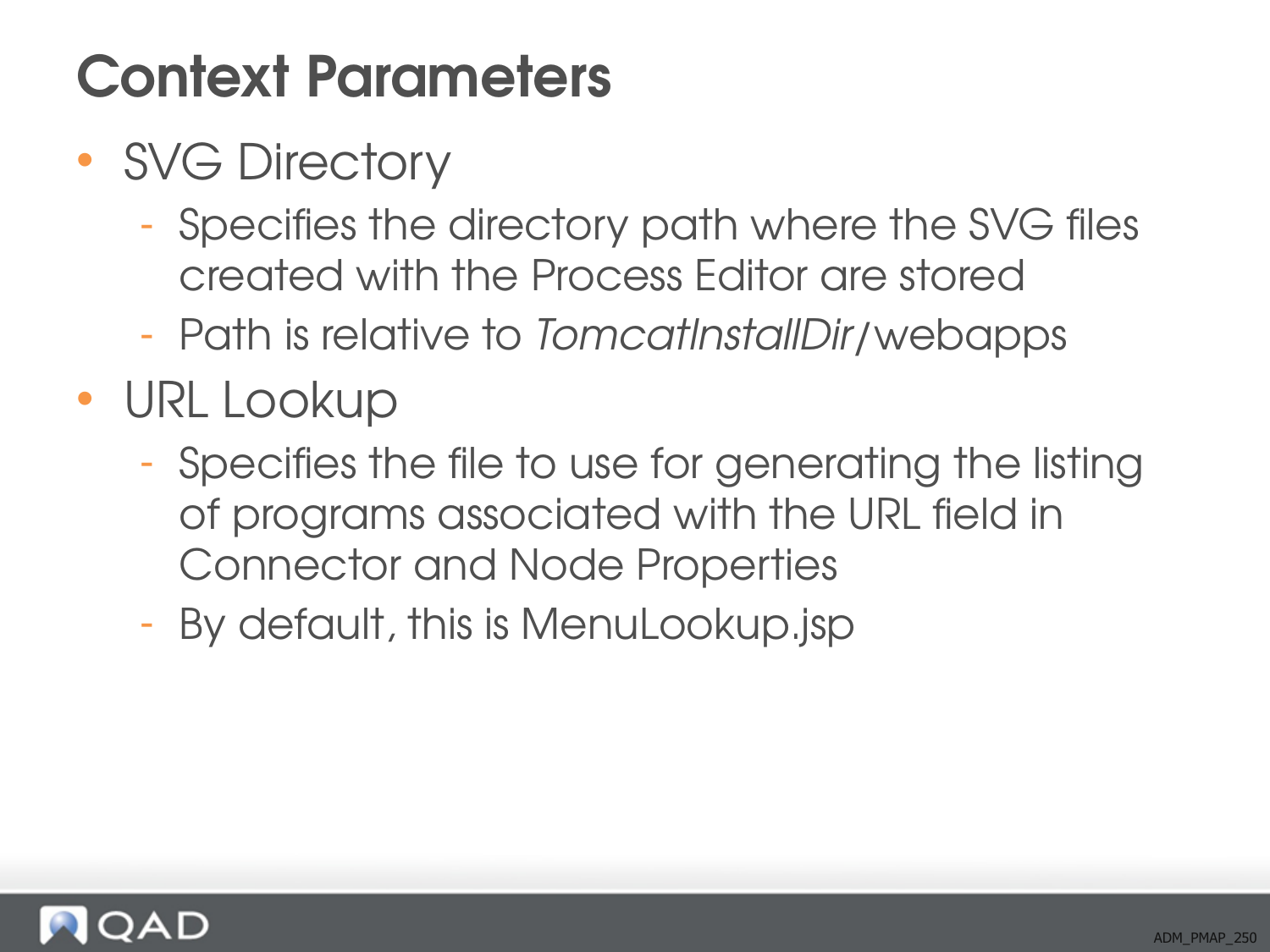

# Context Parameters
SVG Directory
Specifies the directory path where the SVG files created with the Process Editor are stored
Path is relative to TomcatInstallDir/webapps
URL Lookup
Specifies the file to use for generating the listing of programs associated with the URL field in Connector and Node Properties
By default, this is MenuLookup.jsp

ADM_PMAP_250